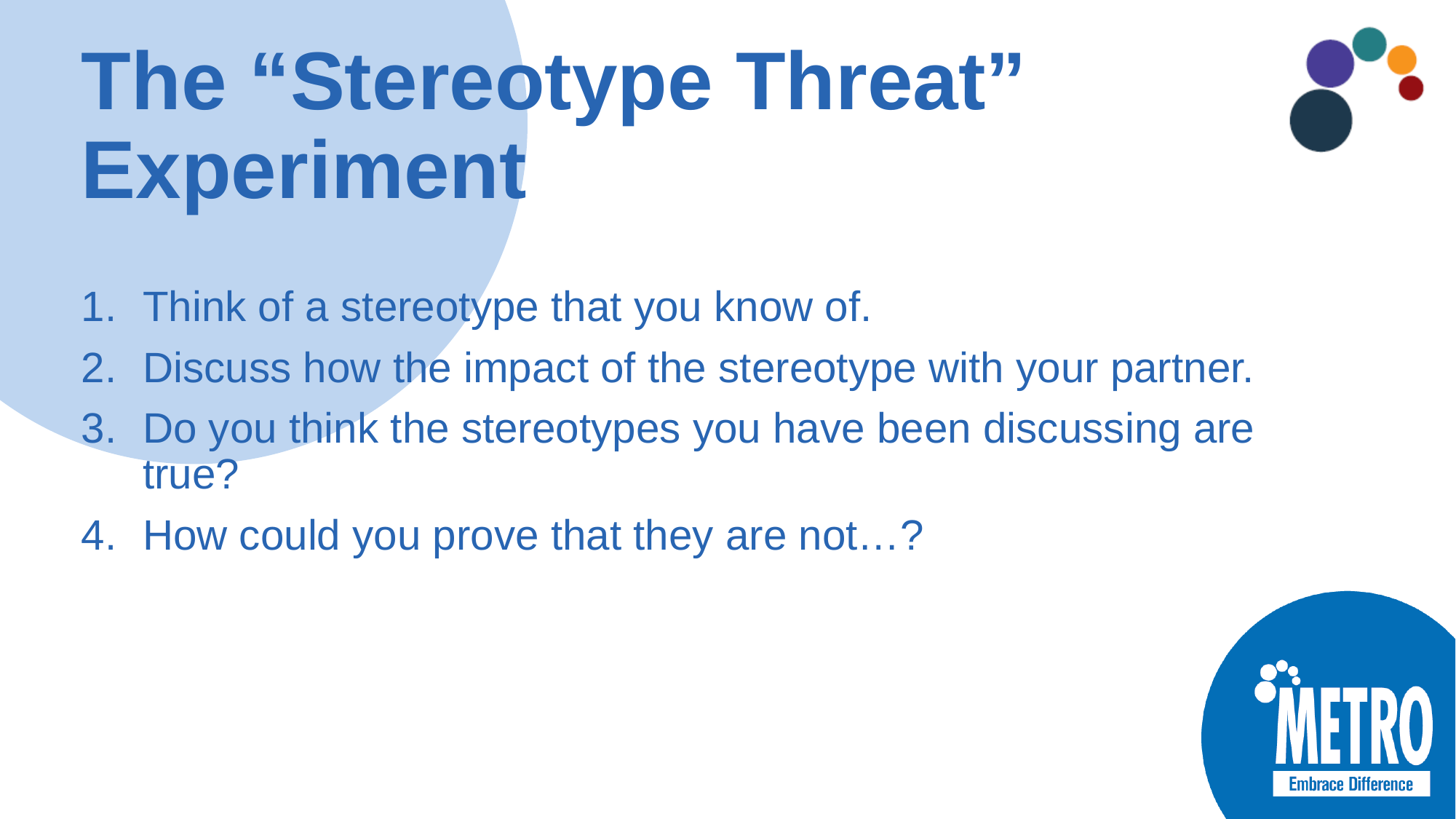

# The “Stereotype Threat” Experiment
Think of a stereotype that you know of.
Discuss how the impact of the stereotype with your partner.
Do you think the stereotypes you have been discussing are true?
How could you prove that they are not…?